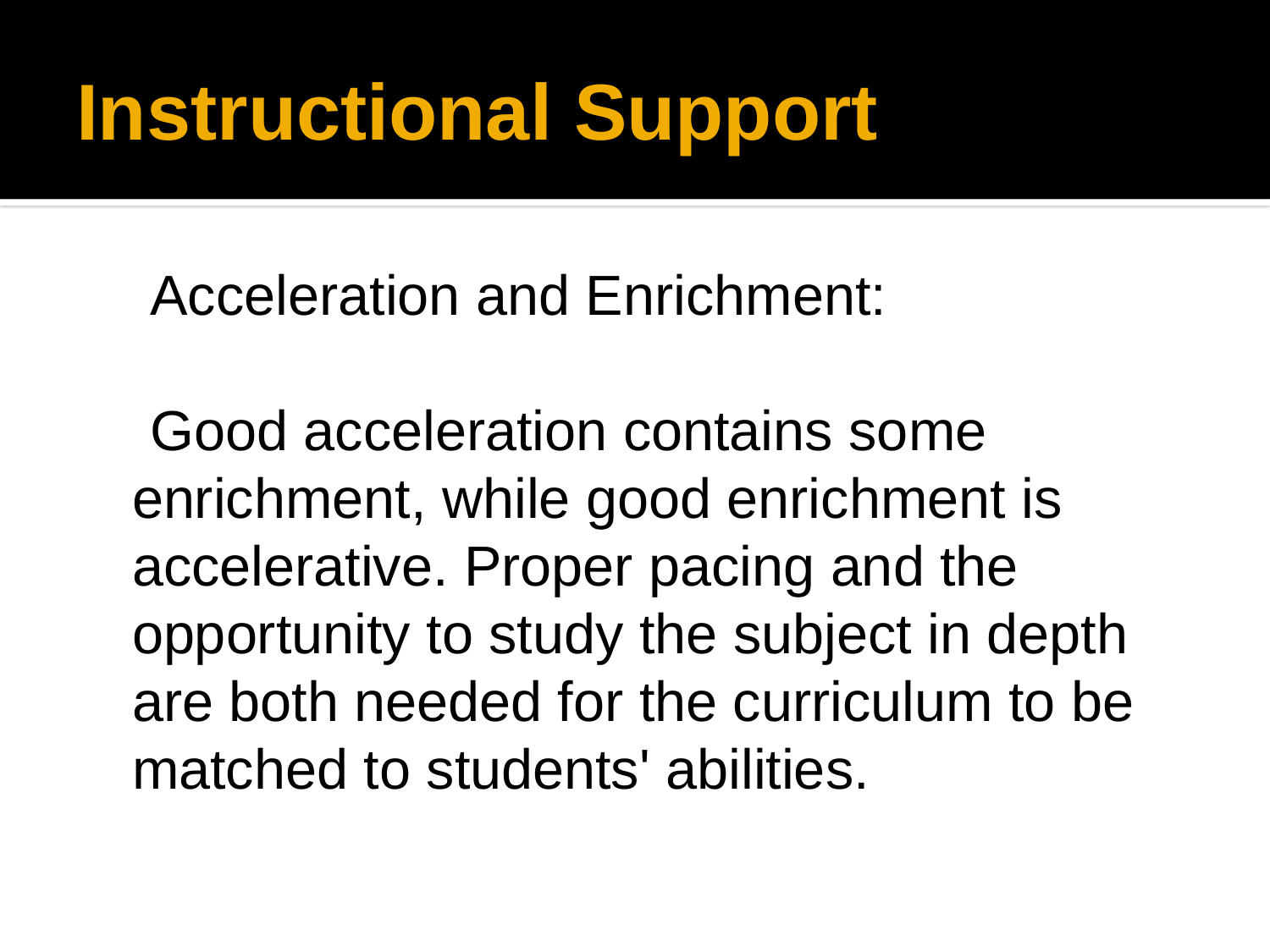

# Instructional Support
    Acceleration and Enrichment:

    Good acceleration contains some enrichment, while good enrichment is accelerative. Proper pacing and the opportunity to study the subject in depth are both needed for the curriculum to be matched to students' abilities.